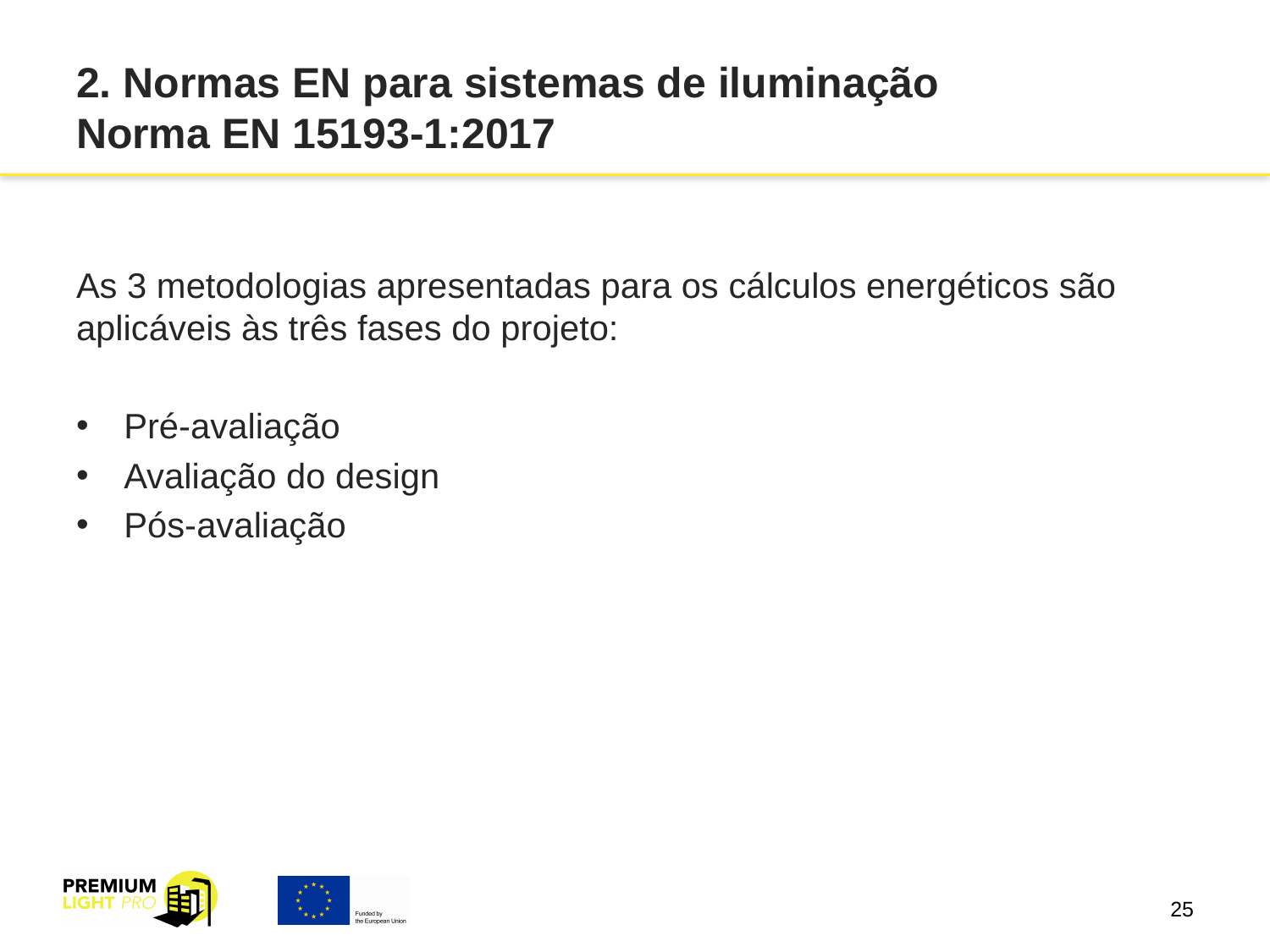

# 2. Normas EN para sistemas de iluminação Norma EN 15193-1:2017

As 3 metodologias apresentadas para os cálculos energéticos são aplicáveis às três fases do projeto:

Pré-avaliação
Avaliação do design
Pós-avaliação